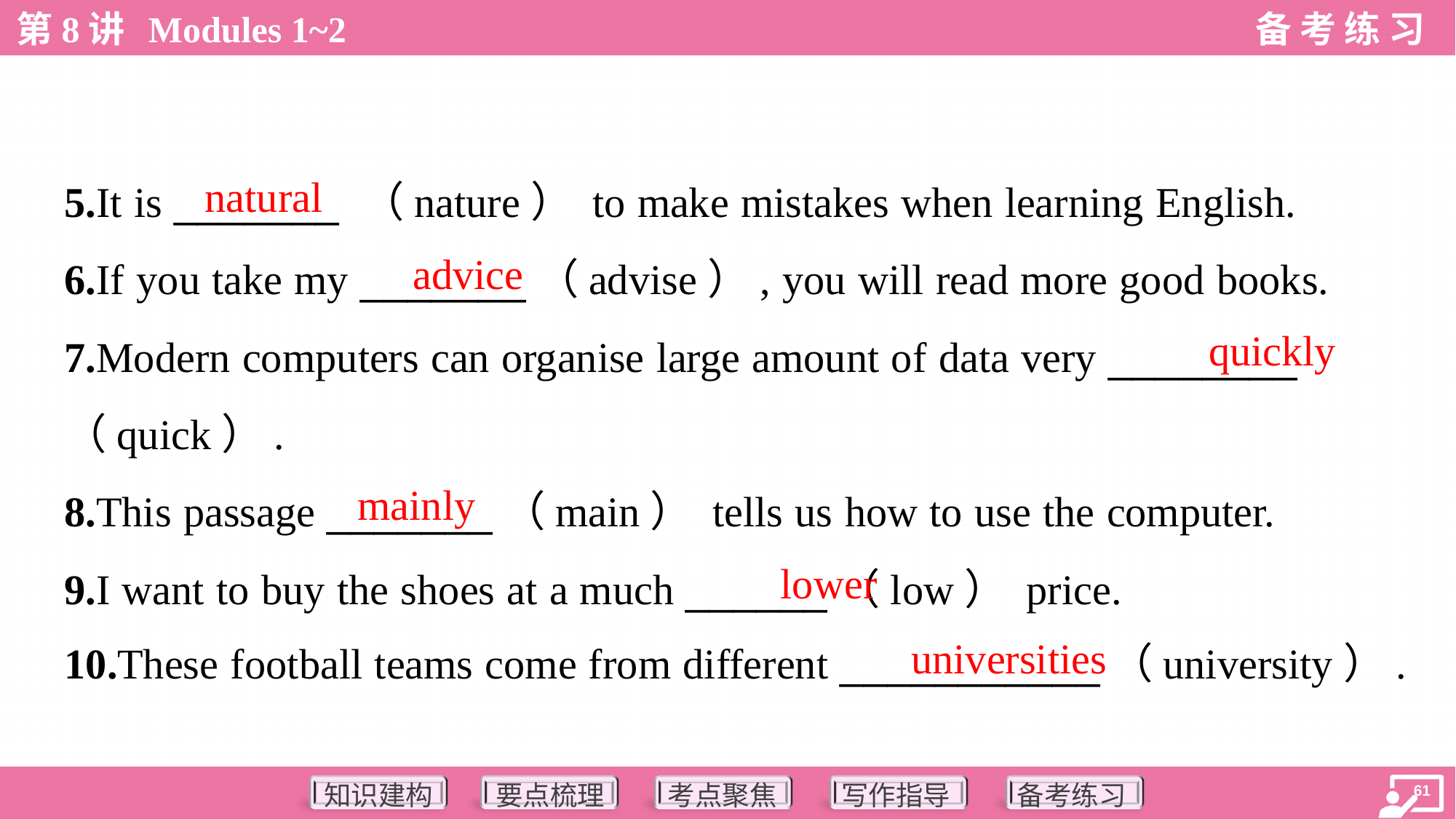

natural
5.It is _______ （nature） to make mistakes when learning English.
6.If you take my _______（advise）, you will read more good books.
7.Modern computers can organise large amount of data very ________
（quick）.
8.This passage _______（main） tells us how to use the computer.
9.I want to buy the shoes at a much ______（low） price.
10.These football teams come from different ___________（university）.
advice
quickly
mainly
lower
universities